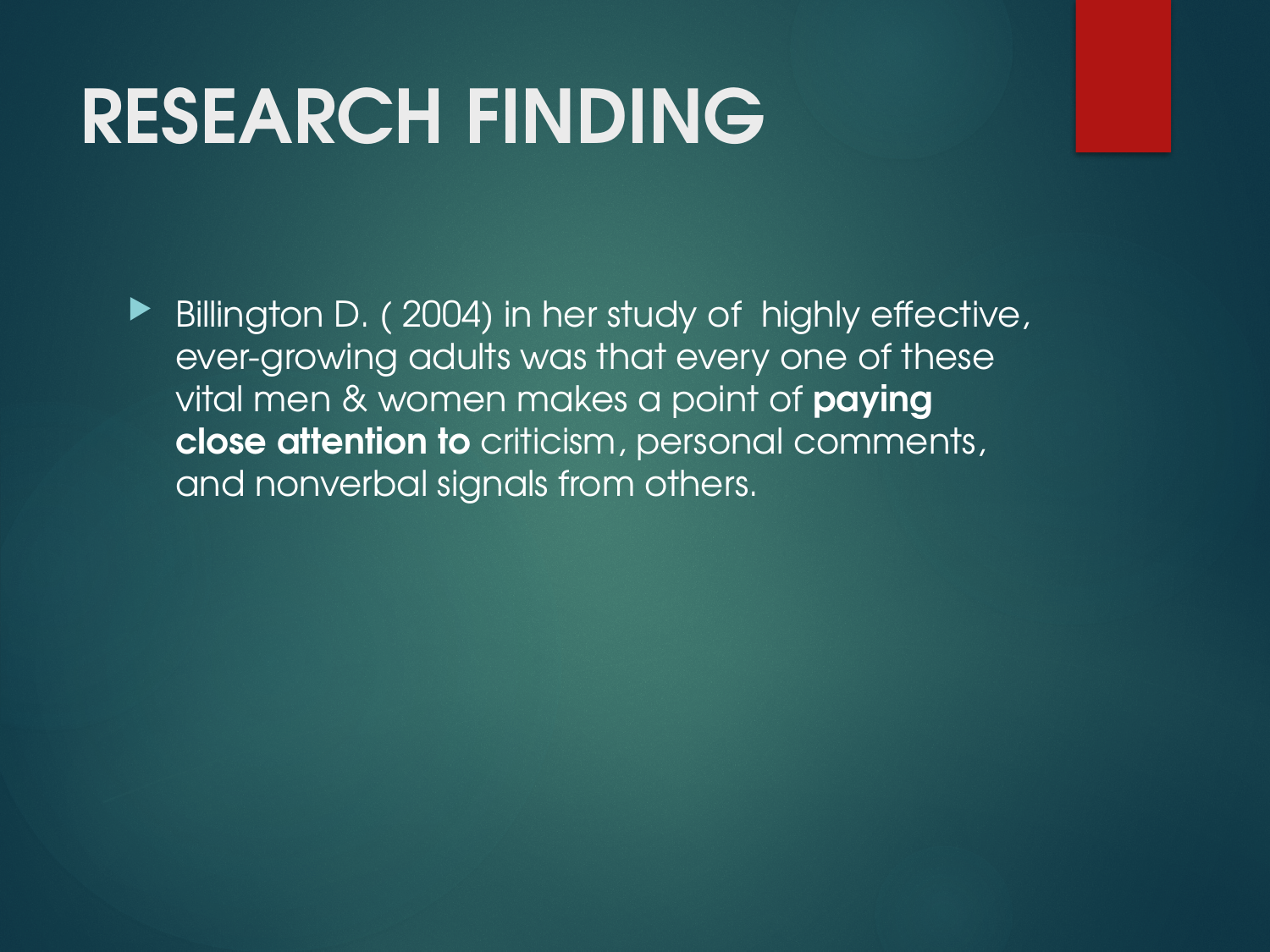

# RESEARCH FINDING
Billington D. ( 2004) in her study of  highly effective, ever-growing adults was that every one of these vital men & women makes a point of paying close attention to criticism, personal comments, and nonverbal signals from others.